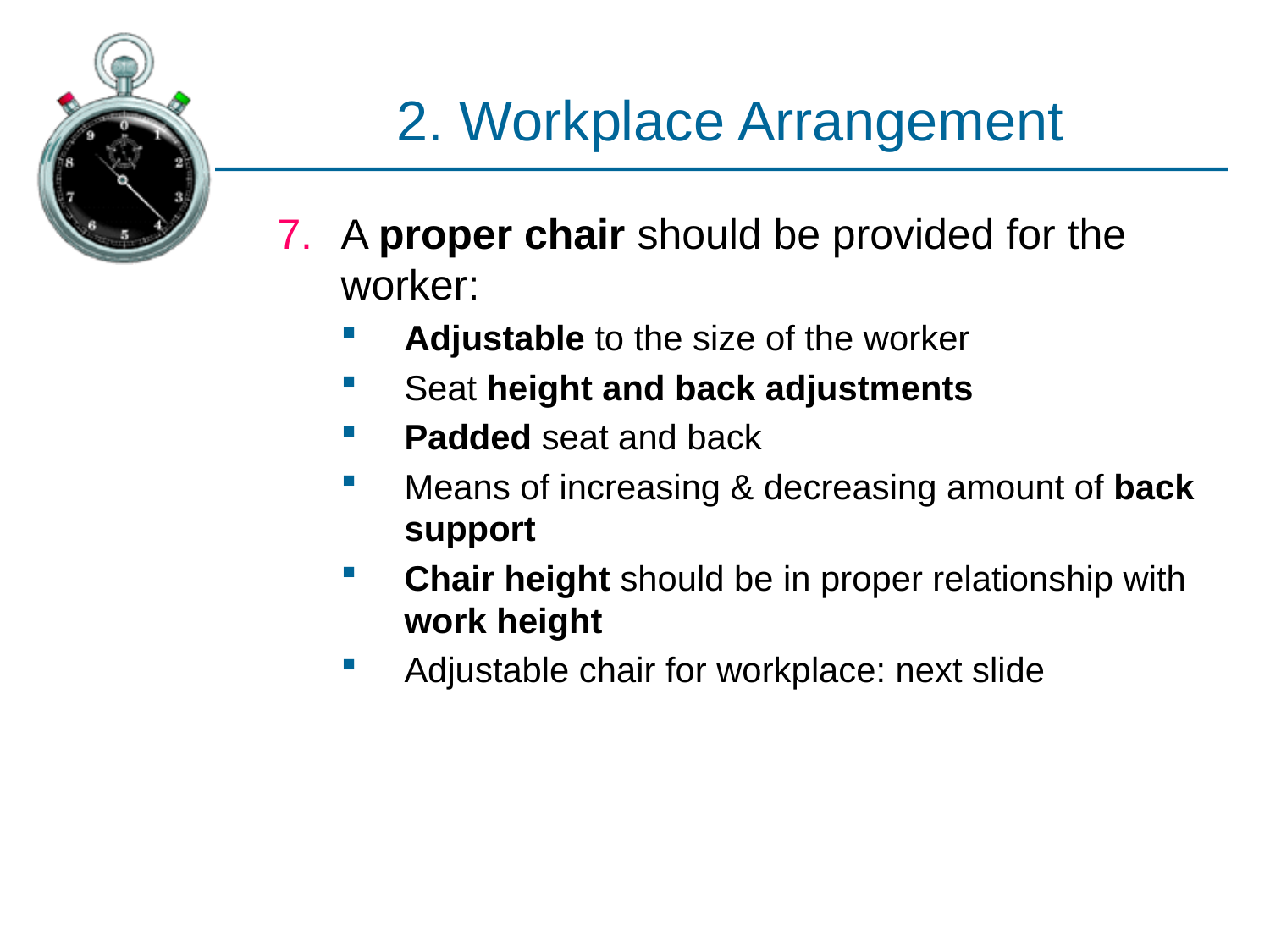

# 2. Workplace Arrangement
A proper chair should be provided for the worker:
Adjustable to the size of the worker
Seat height and back adjustments
Padded seat and back
Means of increasing & decreasing amount of back support
Chair height should be in proper relationship with work height
Adjustable chair for workplace: next slide